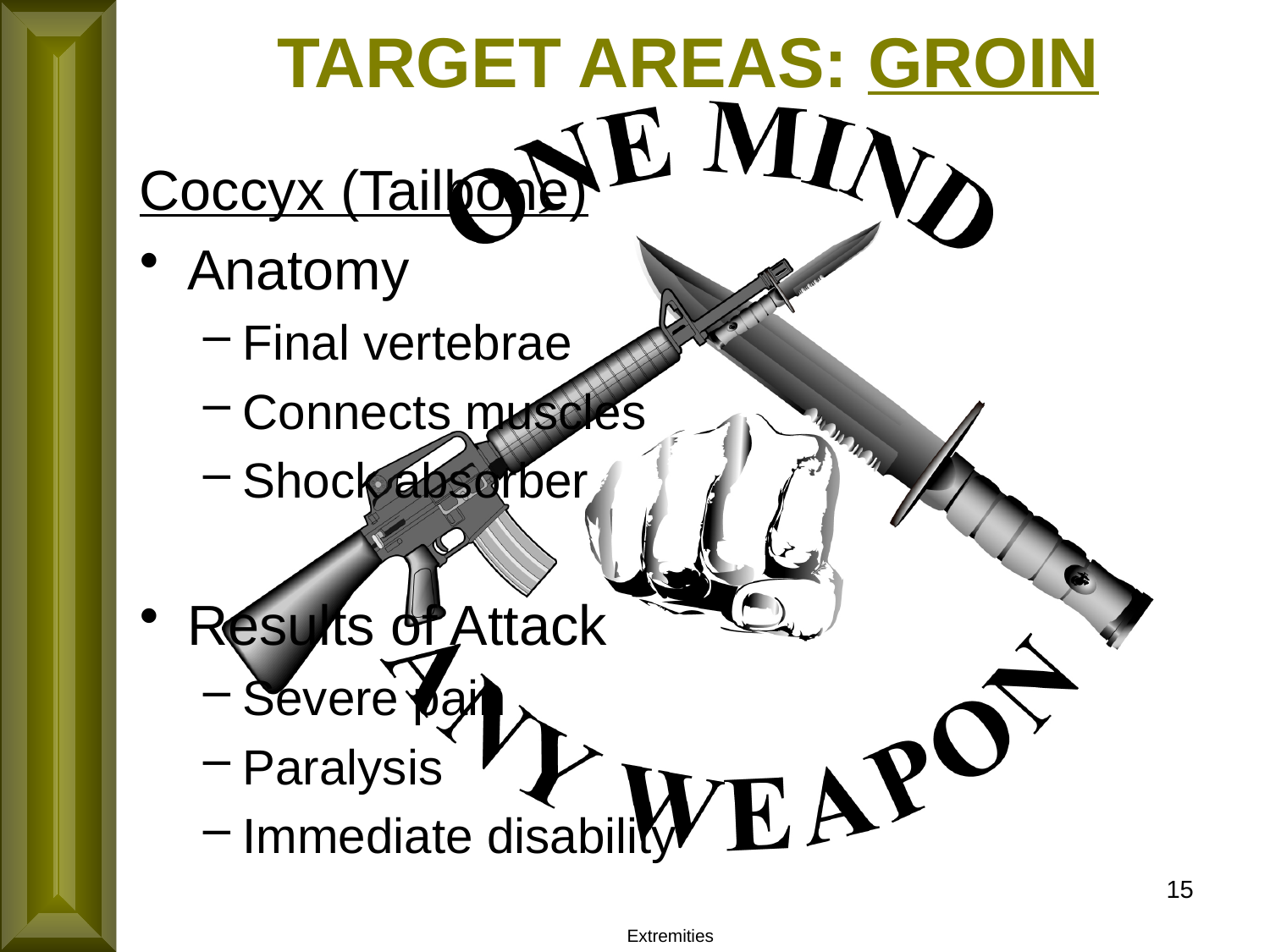

TARGET AREAS: GROIN
Coccyx (Tailbone)
Anatomy
Final vertebrae
Connects muscles
Shock absorber

Results of Attack
Severe pain
Paralysis
Immediate disability
15
Extremities